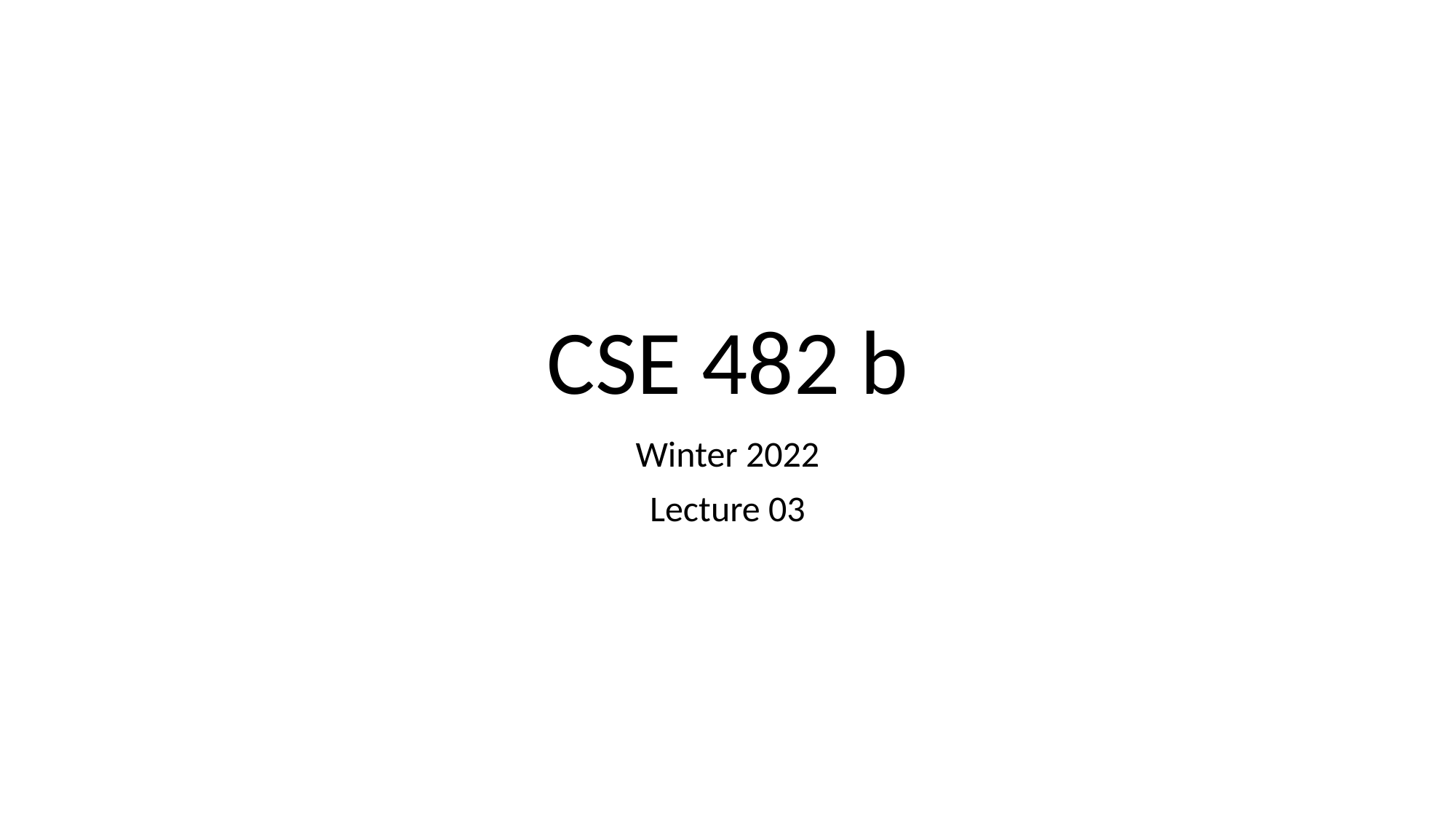

# CSE 482 b
Winter 2022
Lecture 03